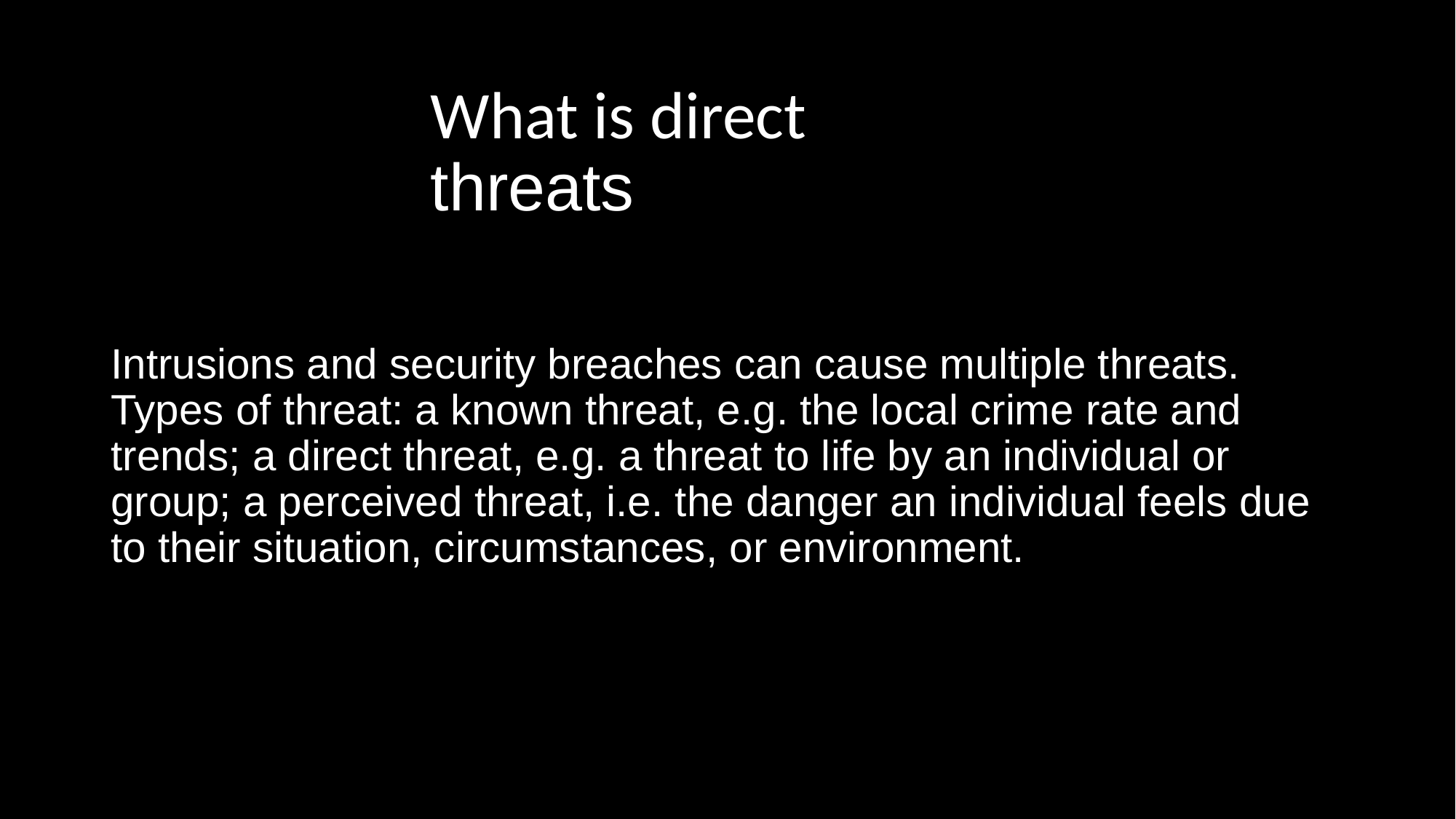

# What is direct threats
Intrusions and security breaches can cause multiple threats. Types of threat: a known threat, e.g. the local crime rate and trends; a direct threat, e.g. a threat to life by an individual or group; a perceived threat, i.e. the danger an individual feels due to their situation, circumstances, or environment.